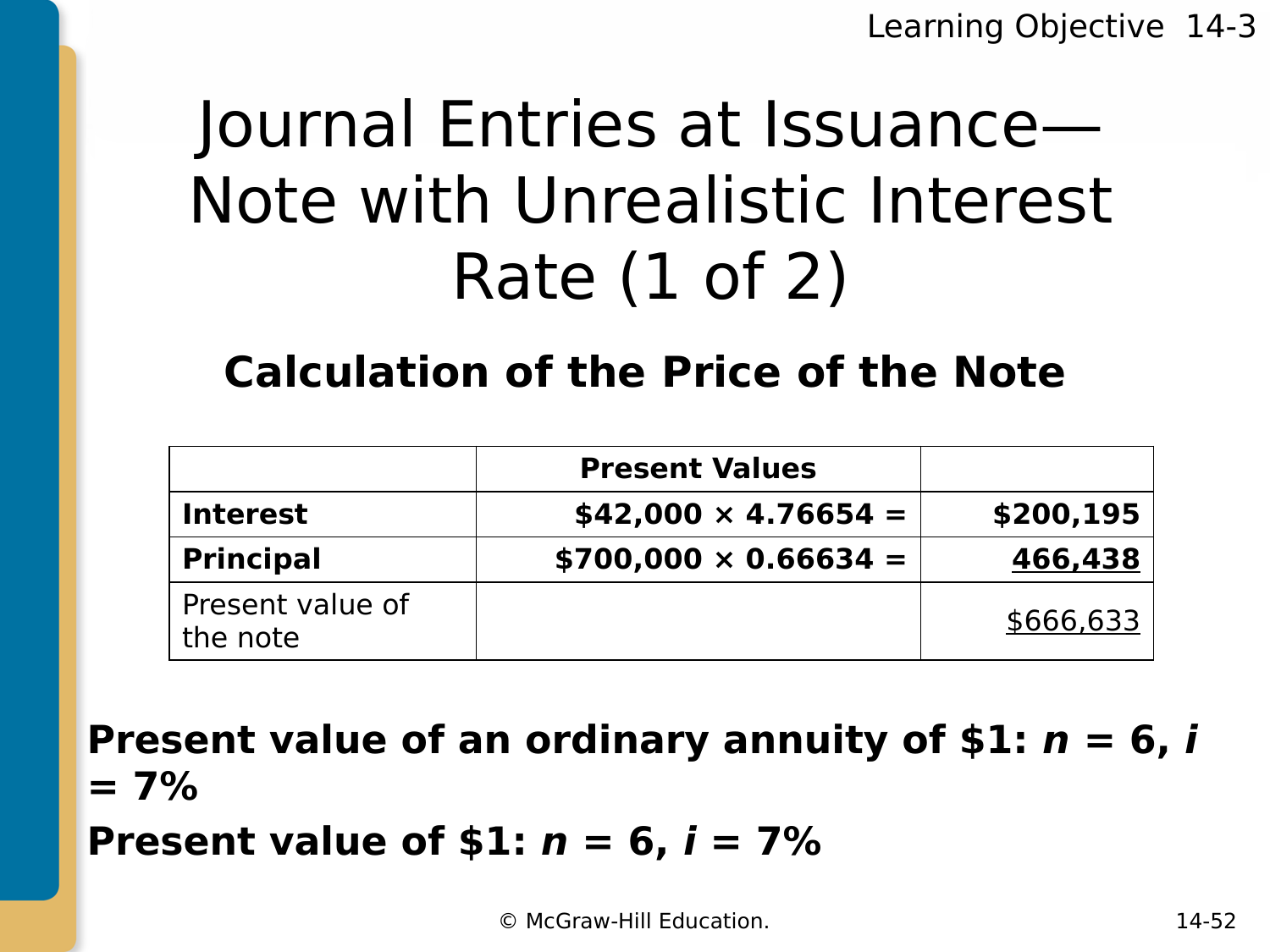

Learning Objective  14-3
# Journal Entries at Issuance—Note with Unrealistic Interest Rate (1 of 2)
Calculation of the Price of the Note
|  | Present Values |  |
| --- | --- | --- |
| Interest | $42,000 × 4.76654 = | $200,195 |
| Principal | $700,000 × 0.66634 = | 466,438 |
| Present value of the note |  | $666,633 |
Present value of an ordinary annuity of $1: n = 6, i = 7%
Present value of $1: n = 6, i = 7%